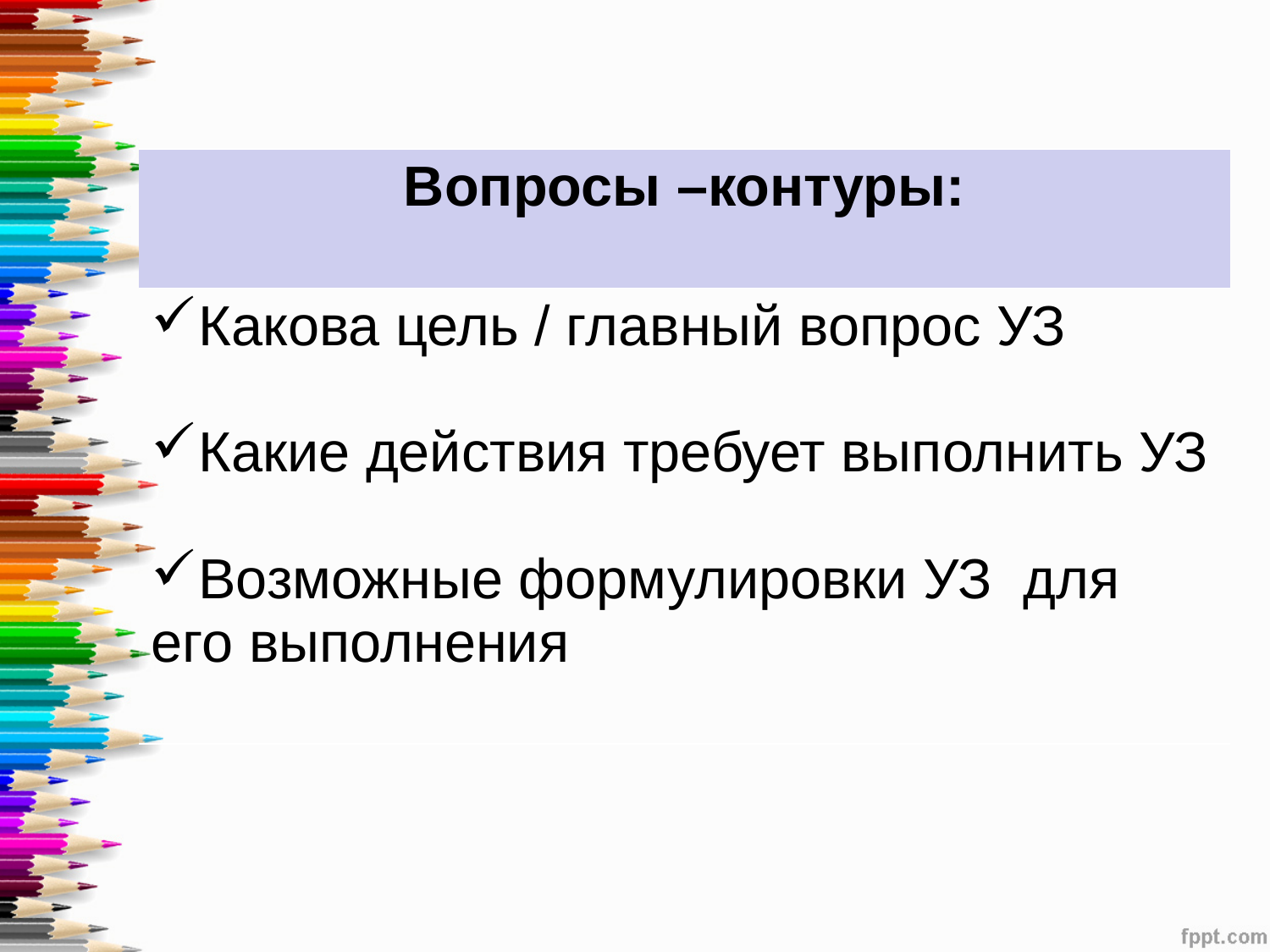

| Вопросы –контуры: |
| --- |
| Какова цель / главный вопрос УЗ Какие действия требует выполнить УЗ Возможные формулировки УЗ для его выполнения |